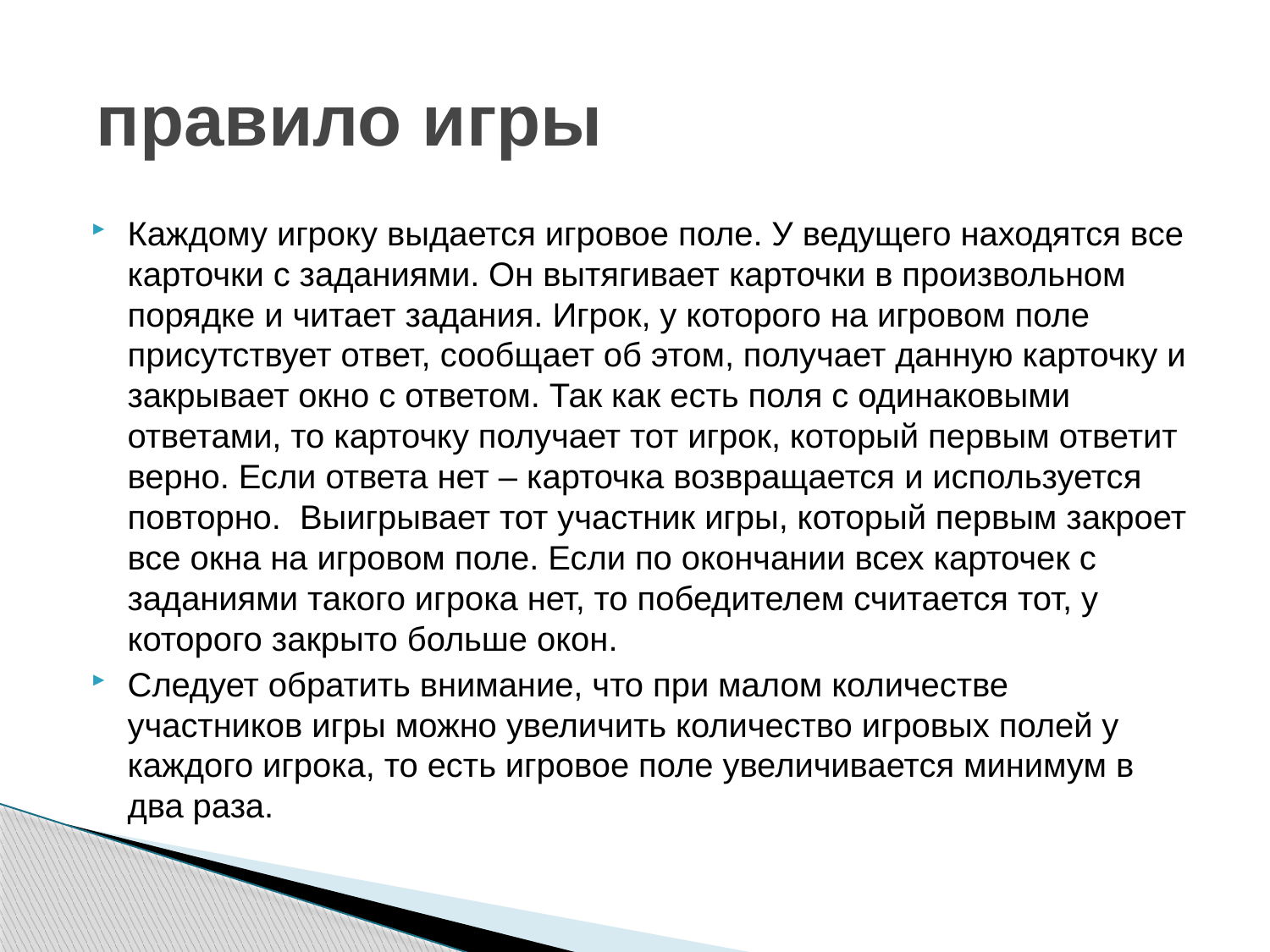

# правило игры
Каждому игроку выдается игровое поле. У ведущего находятся все карточки с заданиями. Он вытягивает карточки в произвольном порядке и читает задания. Игрок, у которого на игровом поле присутствует ответ, сообщает об этом, получает данную карточку и закрывает окно с ответом. Так как есть поля с одинаковыми ответами, то карточку получает тот игрок, который первым ответит верно. Если ответа нет – карточка возвращается и используется повторно.  Выигрывает тот участник игры, который первым закроет все окна на игровом поле. Если по окончании всех карточек с заданиями такого игрока нет, то победителем считается тот, у которого закрыто больше окон.
Следует обратить внимание, что при малом количестве участников игры можно увеличить количество игровых полей у каждого игрока, то есть игровое поле увеличивается минимум в два раза.